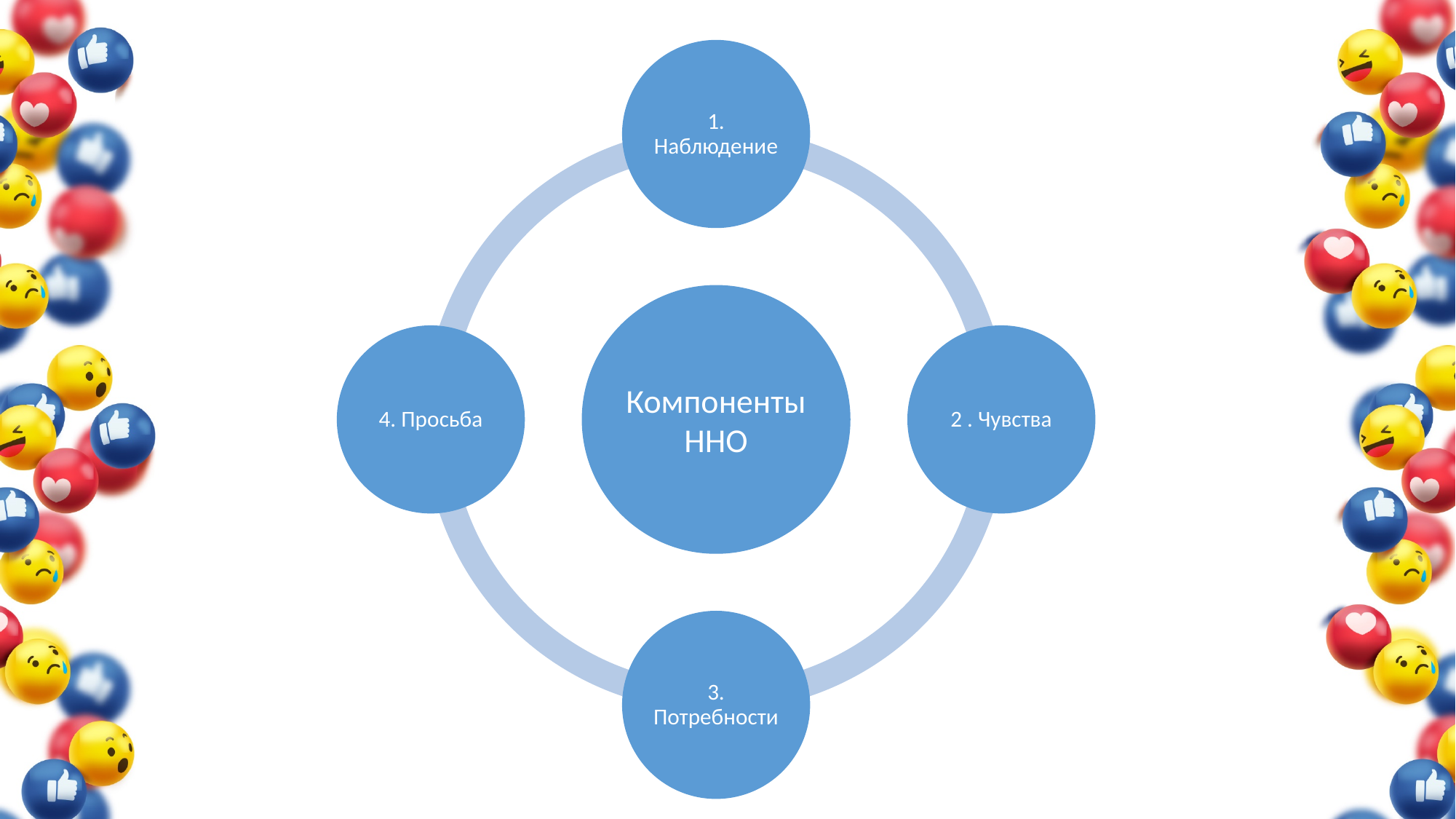

Компоненты ННО
1. Наблюдение
2 . Чувства
3. Потребности
4. Просьба